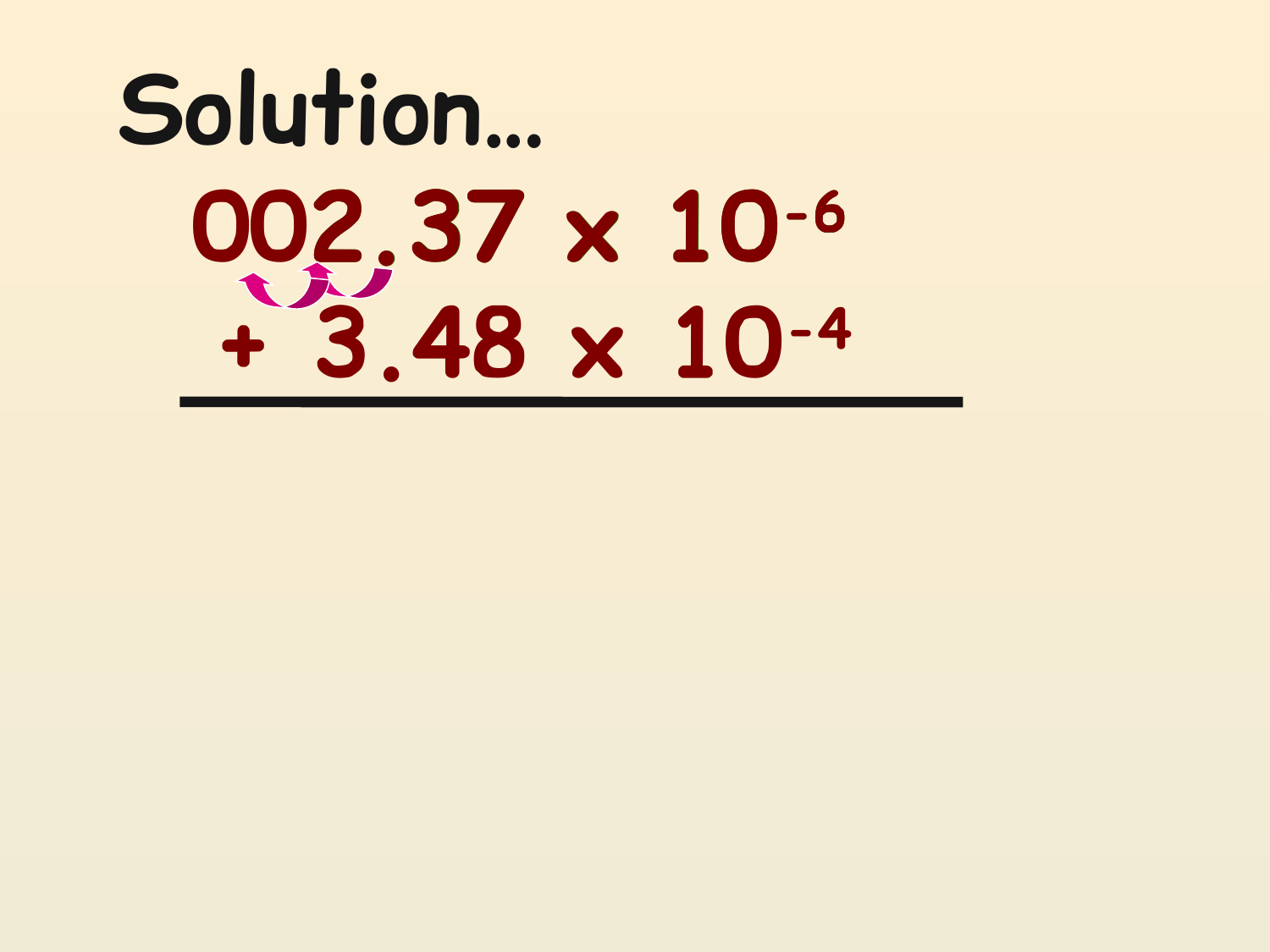

Solution…
002.37 x 10-6
2.37 x 10-6

+ 3.48 x 10-4